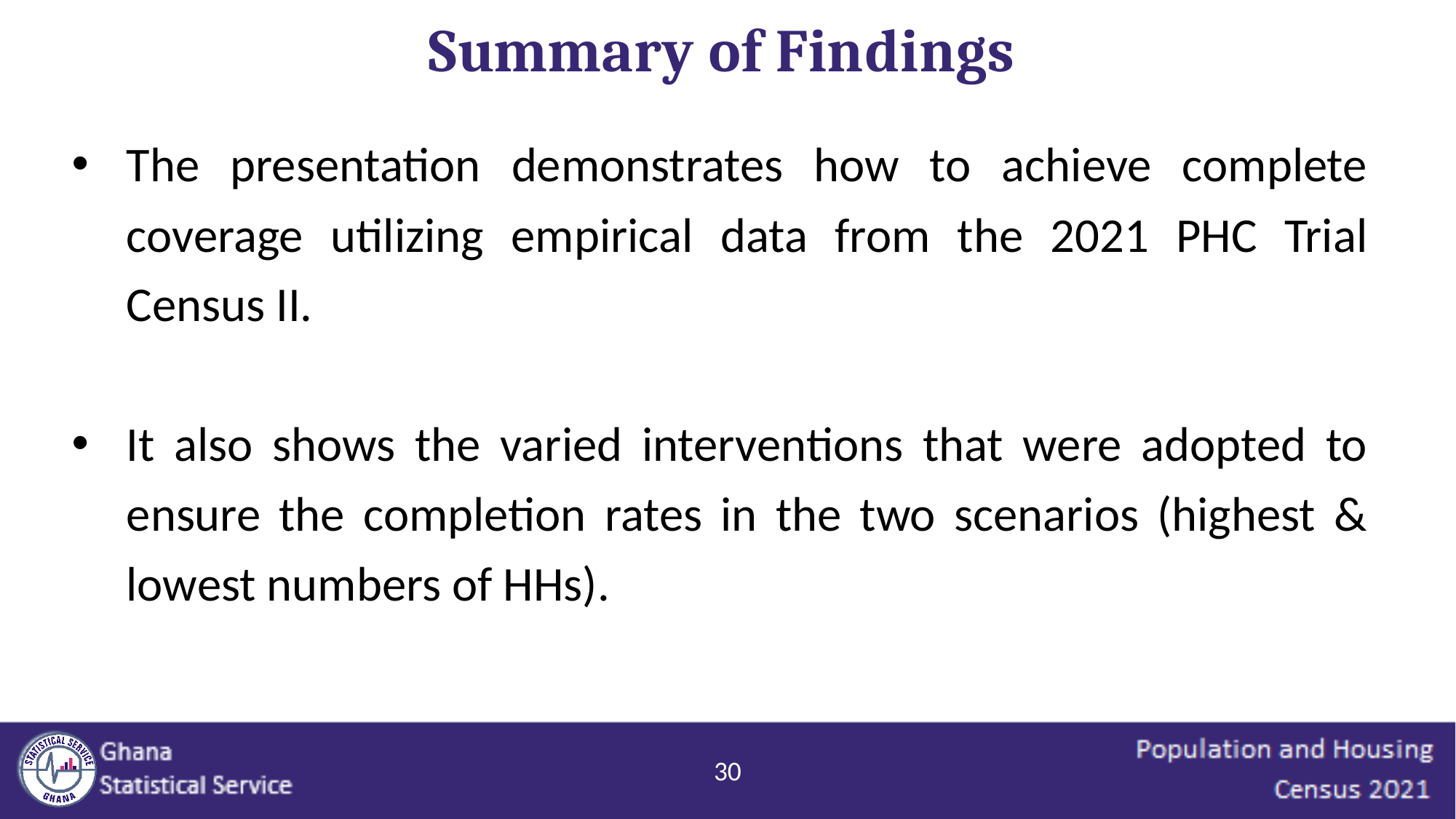

Summary of Findings
The presentation demonstrates how to achieve complete coverage utilizing empirical data from the 2021 PHC Trial Census II.

It also shows the varied interventions that were adopted to ensure the completion rates in the two scenarios (highest & lowest numbers of HHs).

30